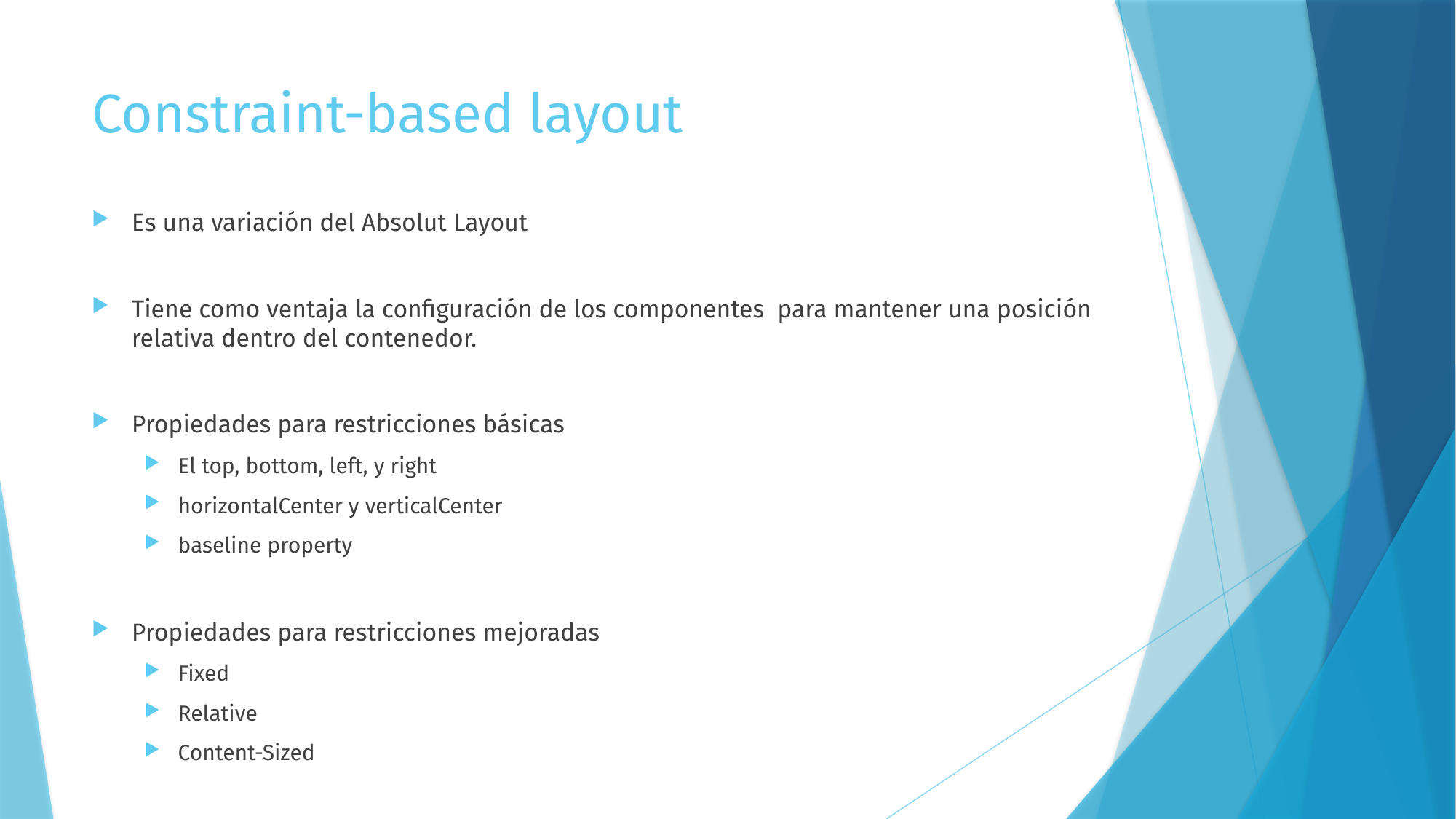

# Constraint-based layout
Es una variación del Absolut Layout

Tiene como ventaja la configuración de los componentes  para mantener una posición relativa dentro del contenedor.

Propiedades para restricciones básicas
El top, bottom, left, y right
horizontalCenter y verticalCenter
baseline property

Propiedades para restricciones mejoradas
Fixed
Relative
Content-Sized